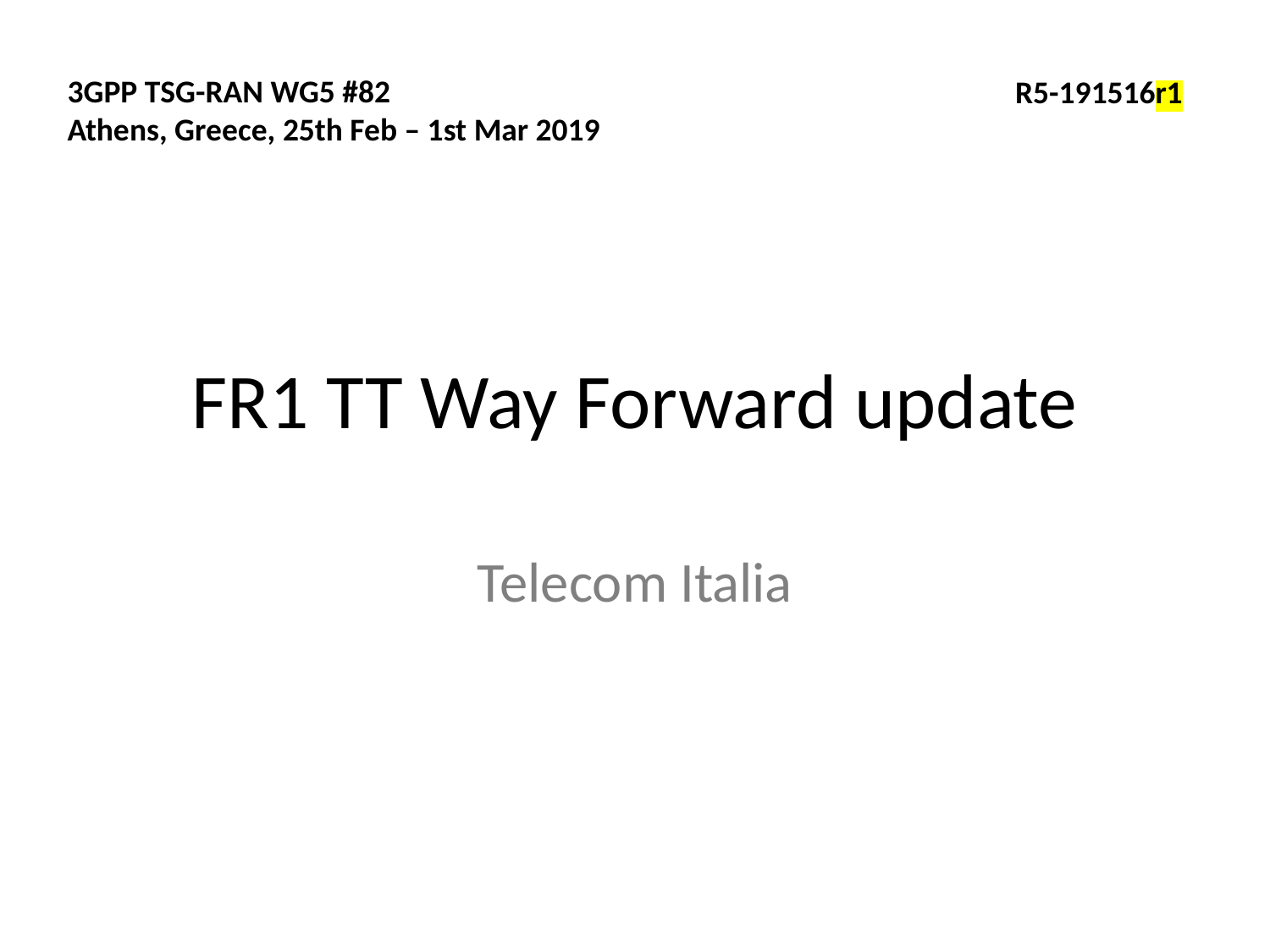

3GPP TSG-RAN WG5 #82
Athens, Greece, 25th Feb – 1st Mar 2019

 R5-191516r1
# FR1 TT Way Forward update
Telecom Italia